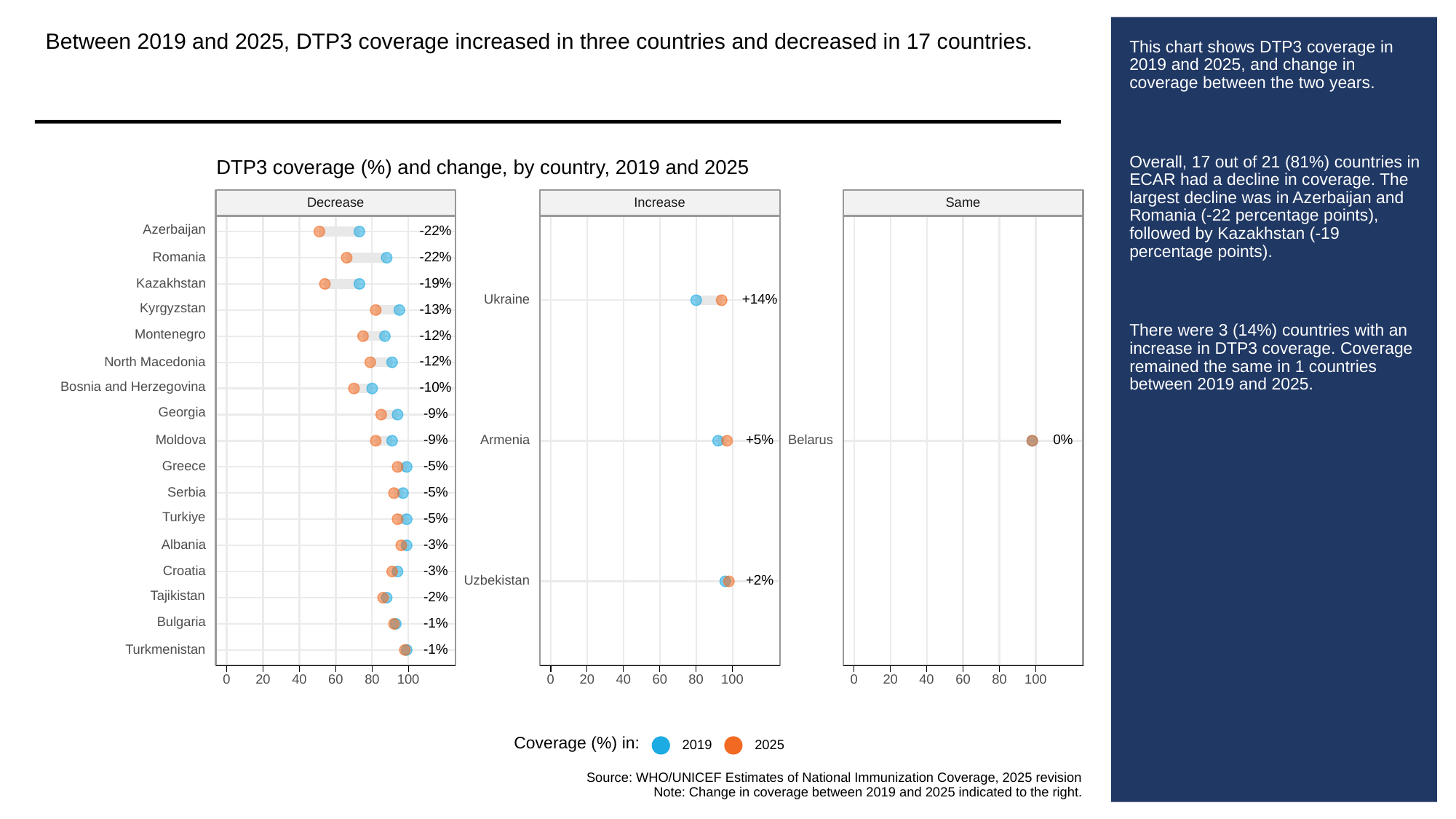

Between 2019 and 2025, DTP3 coverage increased in three countries and decreased in 17 countries.
# This chart shows DTP3 coverage in 2019 and 2025, and change in coverage between the two years.

Overall, 17 out of 21 (81%) countries in ECAR had a decline in coverage. The largest decline was in Azerbaijan and Romania (-22 percentage points), followed by Kazakhstan (-19 percentage points).

There were 3 (14%) countries with an increase in DTP3 coverage. Coverage remained the same in 1 countries between 2019 and 2025.

DTP3 coverage (%) and change, by country, 2019 and 2025

Same
Decrease
Increase

Azerbaijan
-22%

-22%

Romania

-19%

Kazakhstan

+14%

Ukraine

Kyrgyzstan
-13%

Montenegro
-12%

-12%

North Macedonia

Bosnia and Herzegovina
-10%

Georgia
-9%

-9%
+5%
0%

Moldova
Armenia
Belarus

-5%

Greece

-5%

Serbia

Turkiye
-5%

-3%

Albania

-3%

Croatia

+2%

Uzbekistan

Tajikistan
-2%

Bulgaria
-1%

-1%

Turkmenistan

0
20
40
60
80
100
0
20
40
60
80
100
0
20
40
60
80
100
Coverage (%) in:

2019
2025
Source: WHO/UNICEF Estimates of National Immunization Coverage, 2025 revision
Note: Change in coverage between 2019 and 2025 indicated to the right.